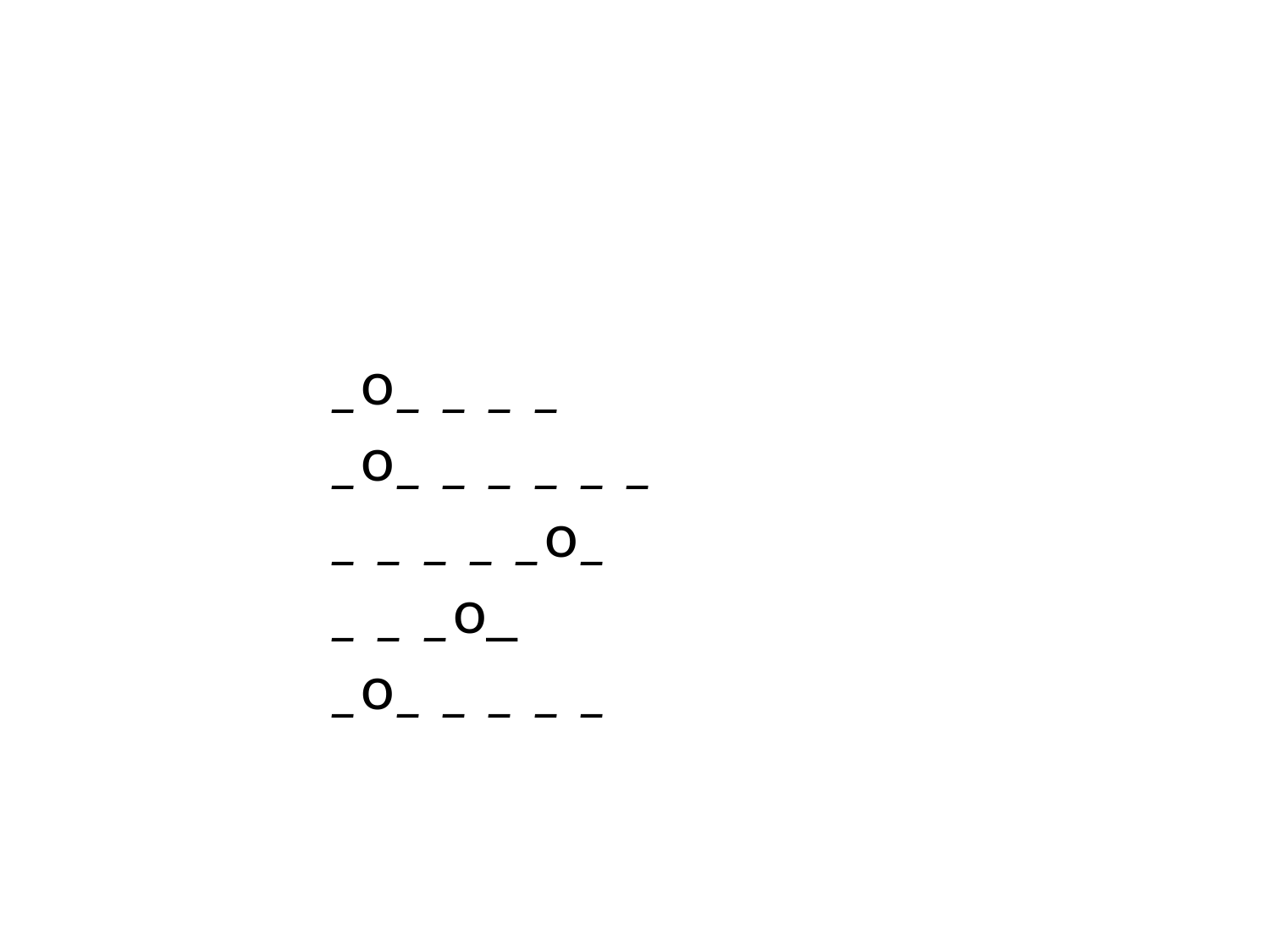

_о_ _ _ _
_о_ _ _ _ _ _
_ _ _ _ _о_
_ _ _о_
_о_ _ _ _ _